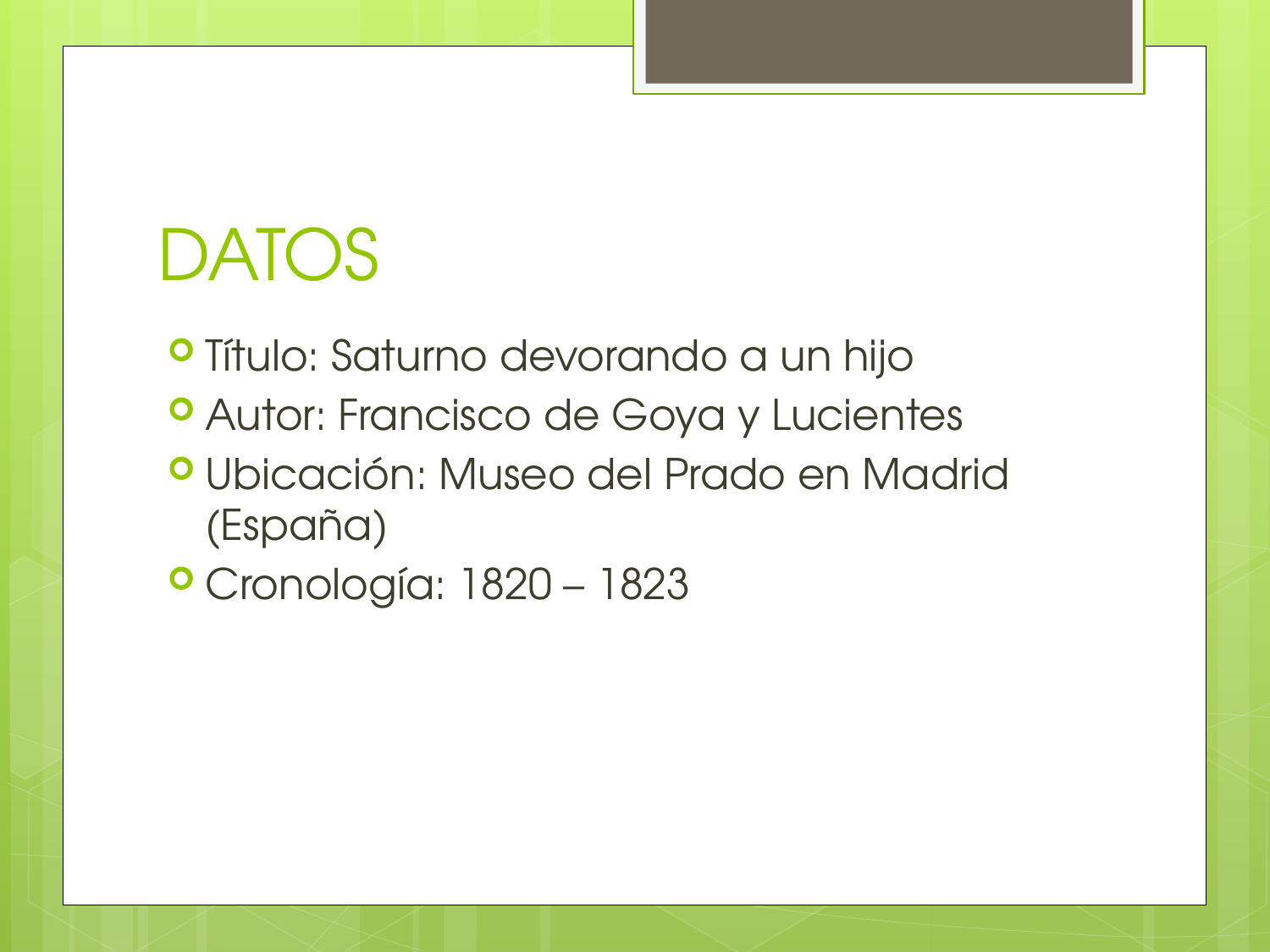

# DATOS
Título: Saturno devorando a un hijo
Autor: Francisco de Goya y Lucientes
Ubicación: Museo del Prado en Madrid (España)
Cronología: 1820 – 1823